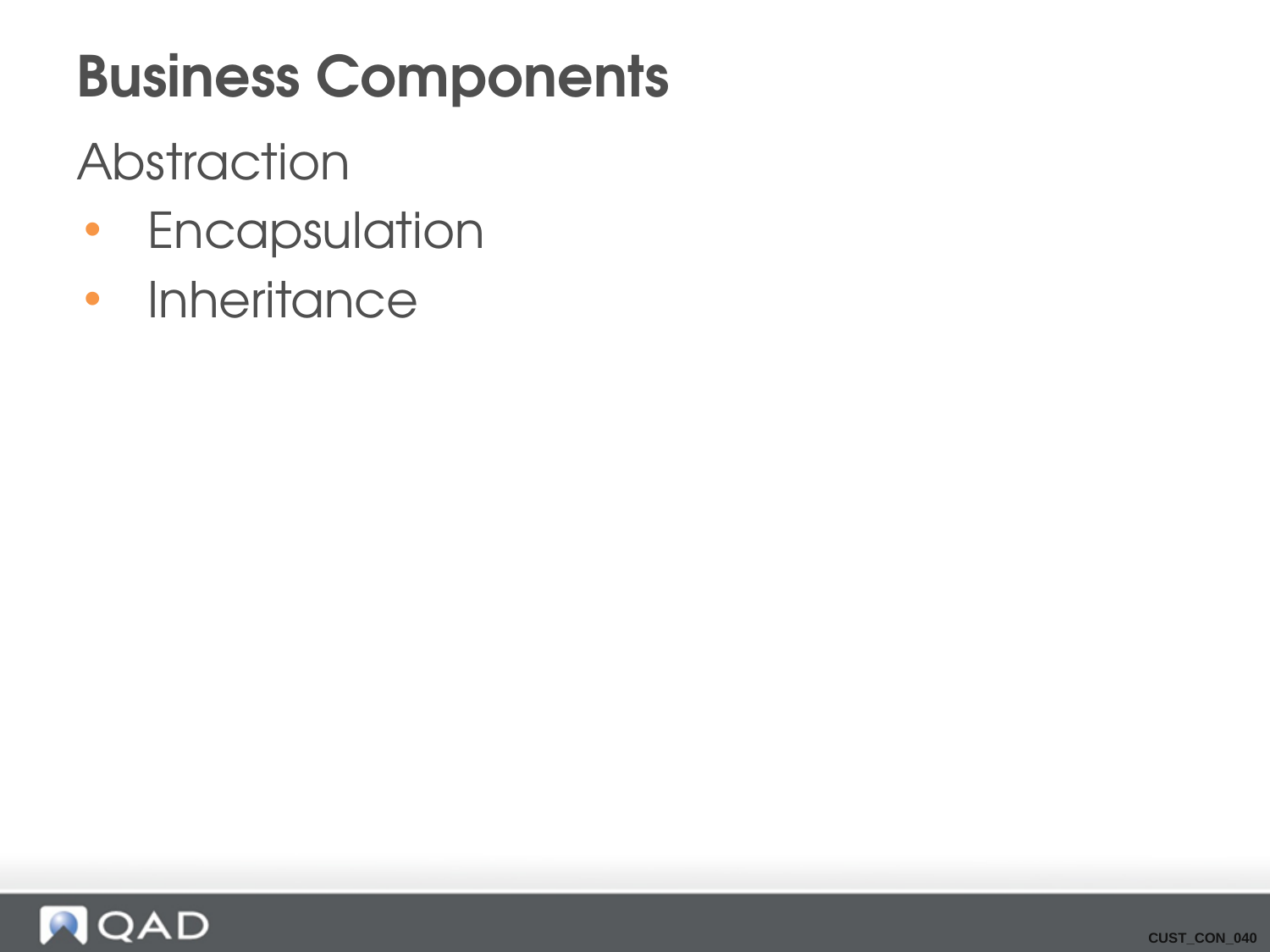

# Business Components
Abstraction
Encapsulation
Inheritance
CUST_CON_040